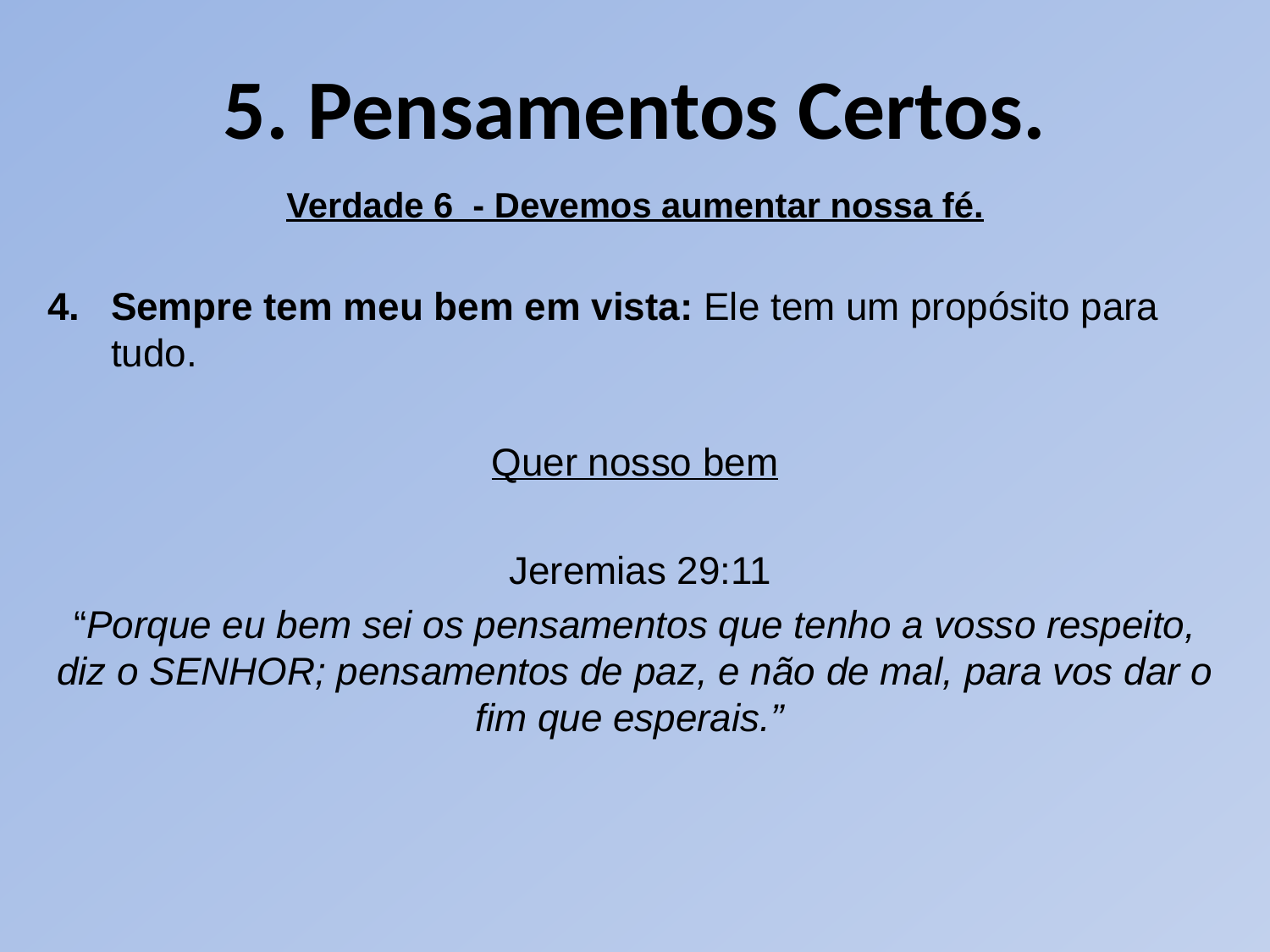

# 5. Pensamentos Certos.
Verdade 6  - Devemos aumentar nossa fé.

Sempre tem meu bem em vista: Ele tem um propósito para tudo.

Quer nosso bem

 Jeremias 29:11
“Porque eu bem sei os pensamentos que tenho a vosso respeito, diz o SENHOR; pensamentos de paz, e não de mal, para vos dar o fim que esperais.”